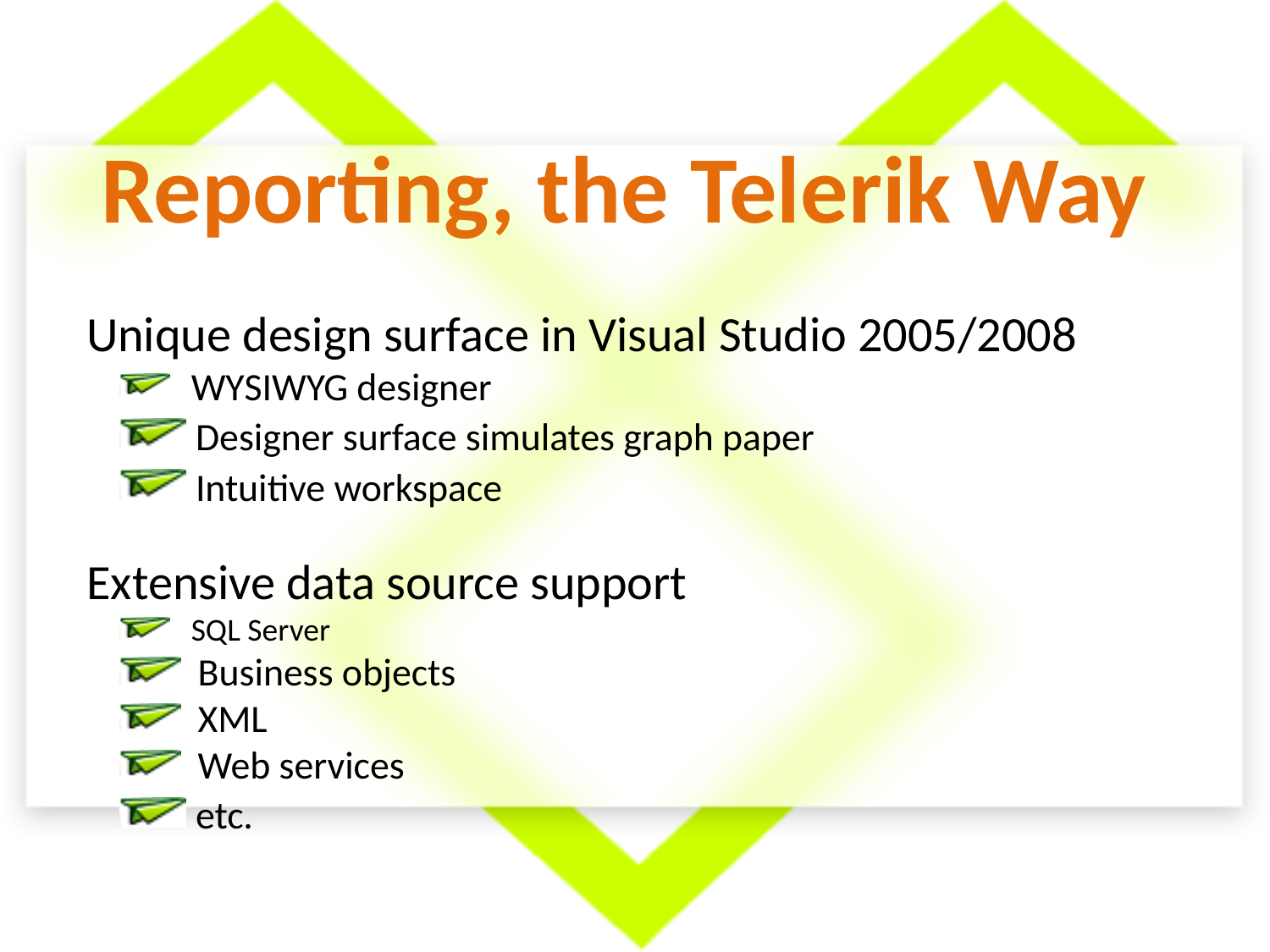

# Reporting, the Telerik Way
Unique design surface in Visual Studio 2005/2008
   WYSIWYG designer
 Designer surface simulates graph paper
 Intuitive workspace
Extensive data source support
   SQL Server
  Business objects
  XML
  Web services
 etc.